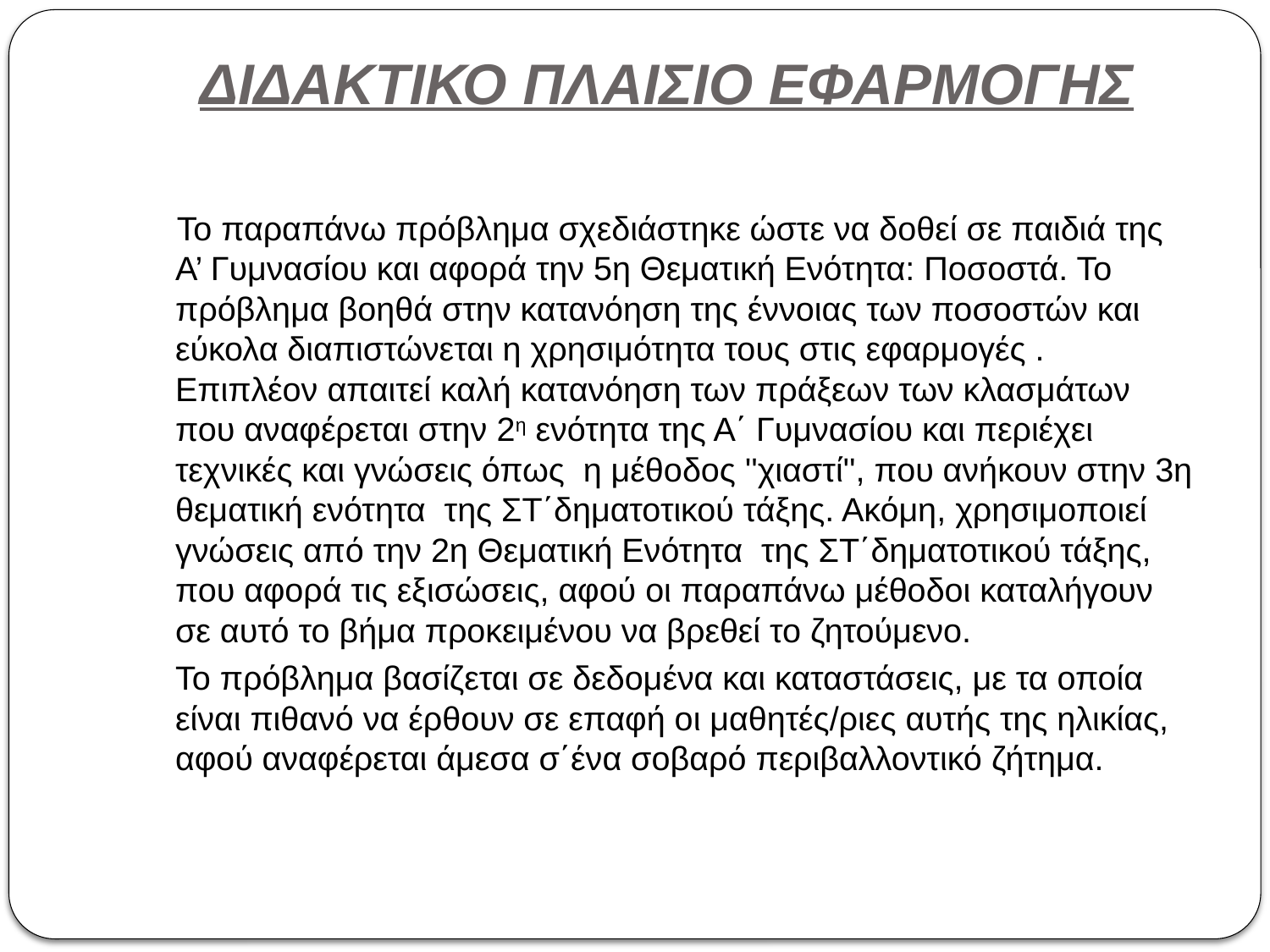

# ΔΙΔΑΚΤΙΚΟ ΠΛΑΙΣΙΟ ΕΦΑΡΜΟΓΗΣ
    Το παραπάνω πρόβλημα σχεδιάστηκε ώστε να δοθεί σε παιδιά της Α’ Γυμνασίου και αφορά την 5η Θεματική Ενότητα: Ποσοστά. Το πρόβλημα βοηθά στην κατανόηση της έννοιας των ποσοστών και εύκολα διαπιστώνεται η χρησιμότητα τους στις εφαρμογές . Επιπλέον απαιτεί καλή κατανόηση των πράξεων των κλασμάτων που αναφέρεται στην 2η ενότητα της Α΄ Γυμνασίου και περιέχει τεχνικές και γνώσεις όπως  η μέθοδος ''χιαστί'', που ανήκουν στην 3η θεματική ενότητα  της ΣΤ΄δηματοτικού τάξης. Ακόμη, χρησιμοποιεί γνώσεις από την 2η Θεματική Ενότητα  της ΣΤ΄δηματοτικού τάξης, που αφορά τις εξισώσεις, αφού οι παραπάνω μέθοδοι καταλήγουν σε αυτό το βήμα προκειμένου να βρεθεί το ζητούμενο.
	Το πρόβλημα βασίζεται σε δεδομένα και καταστάσεις, με τα οποία είναι πιθανό να έρθουν σε επαφή οι μαθητές/ριες αυτής της ηλικίας, αφού αναφέρεται άμεσα σ΄ένα σοβαρό περιβαλλοντικό ζήτημα.